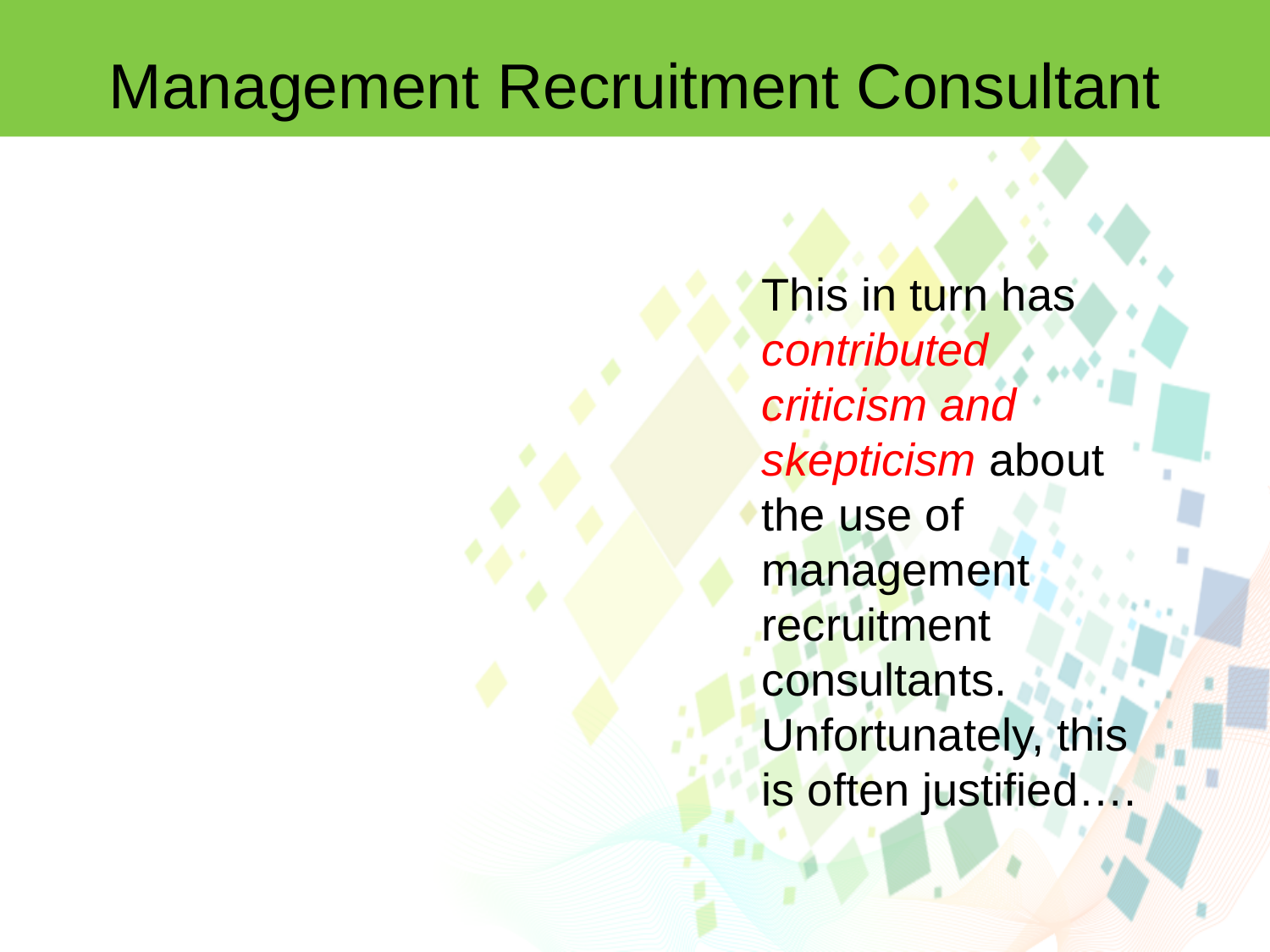

Management Recruitment Consultant
This in turn has contributed criticism and skepticism about the use of management recruitment consultants. Unfortunately, this is often justified….